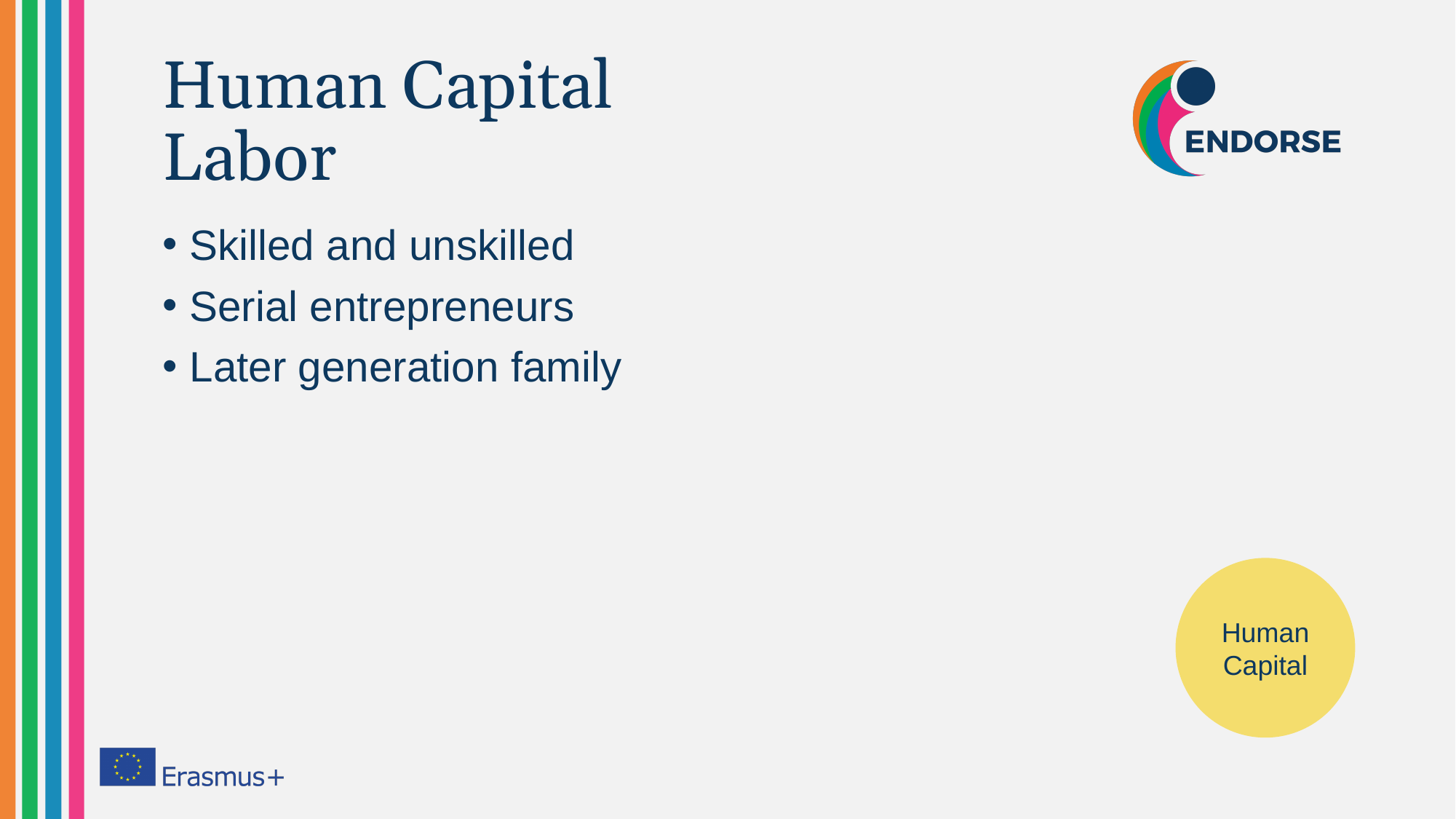

# Human Capital Labor
Skilled and unskilled
Serial entrepreneurs
Later generation family
Human
Capital